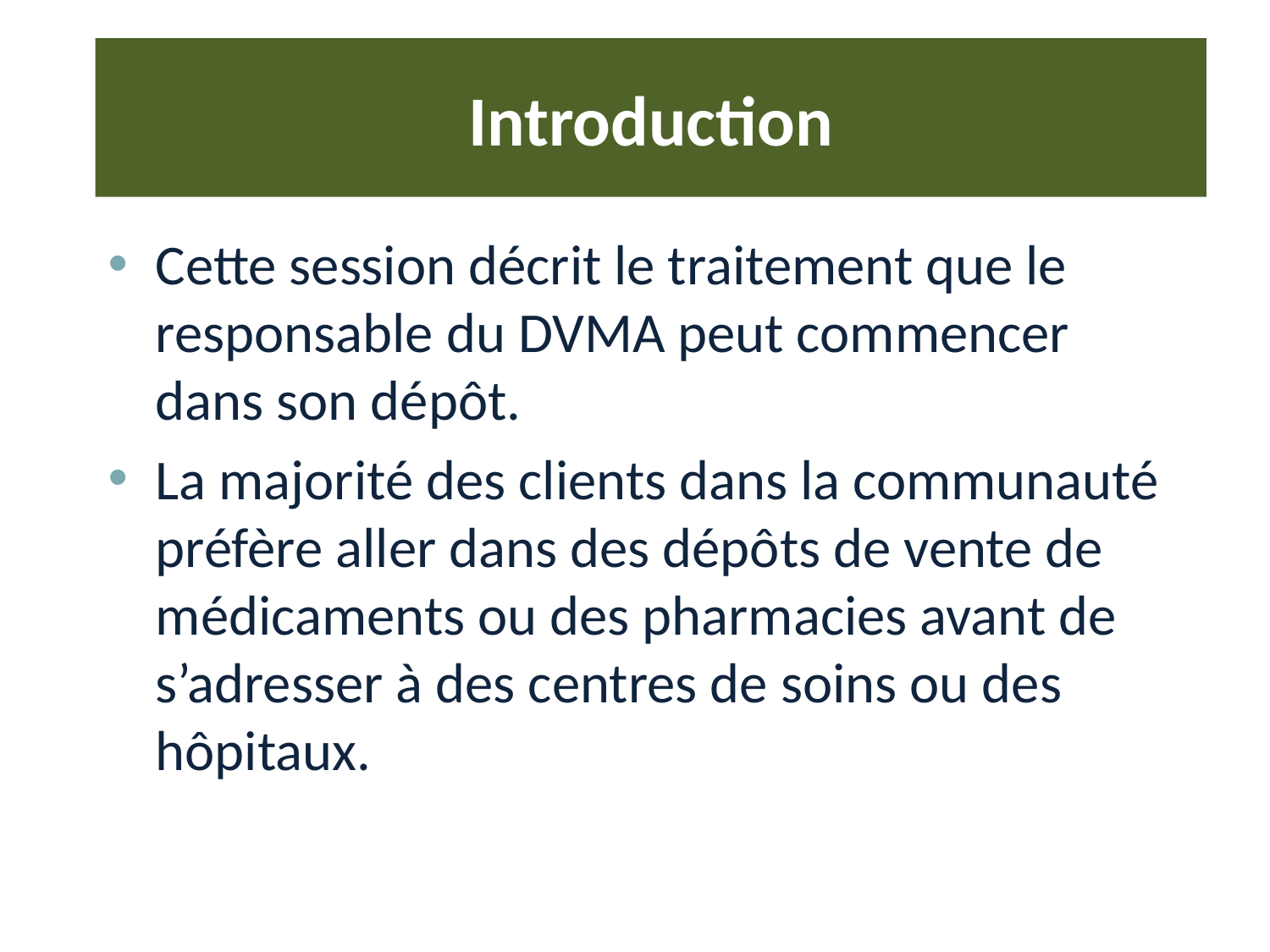

# Introduction
Cette session décrit le traitement que le responsable du DVMA peut commencer dans son dépôt.
La majorité des clients dans la communauté préfère aller dans des dépôts de vente de médicaments ou des pharmacies avant de s’adresser à des centres de soins ou des hôpitaux.